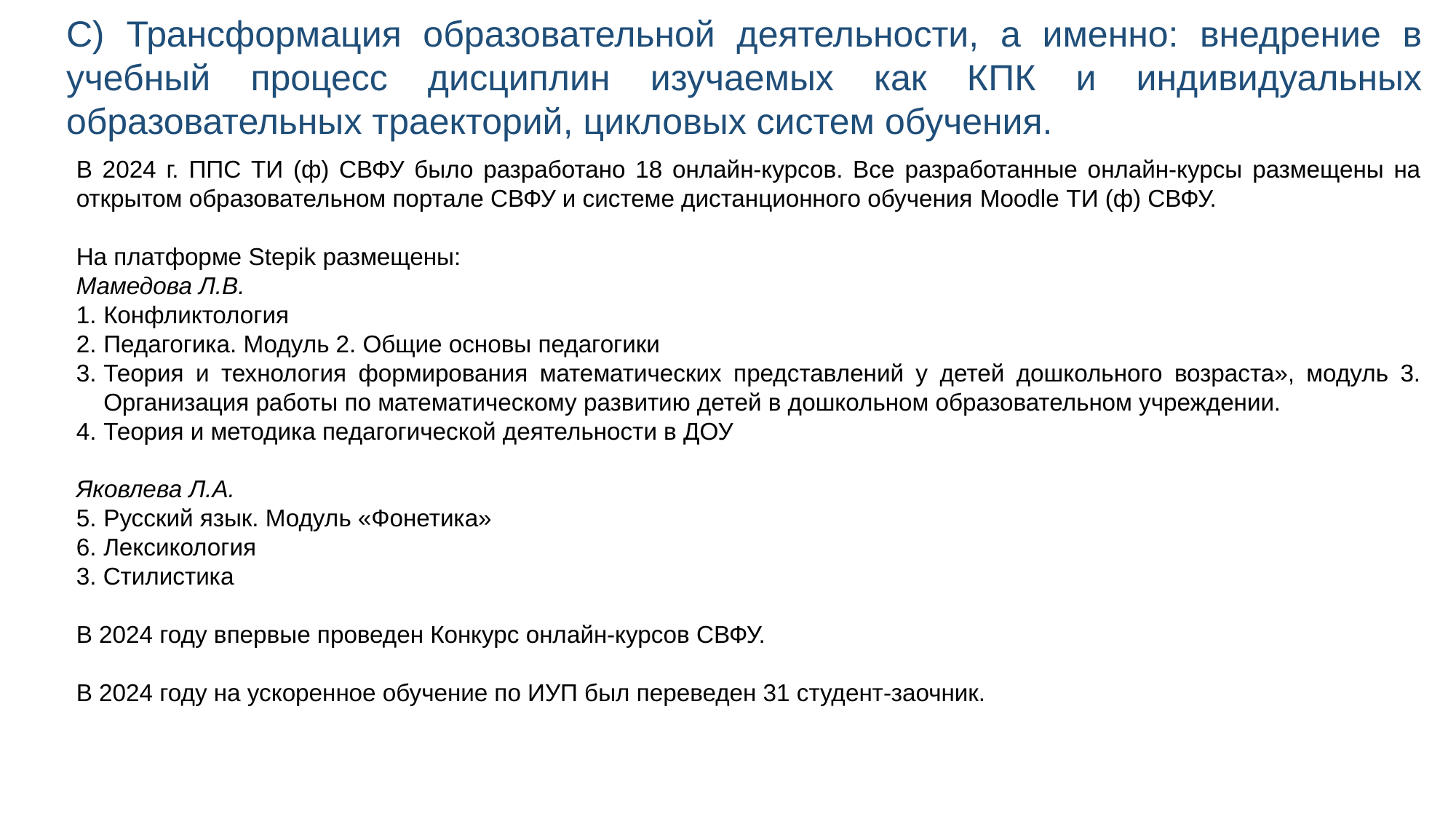

С) Трансформация образовательной деятельности, а именно: внедрение в учебный процесс дисциплин изучаемых как КПК и индивидуальных образовательных траекторий, цикловых систем обучения.
В 2024 г. ППС ТИ (ф) СВФУ было разработано 18 онлайн-курсов. Все разработанные онлайн-курсы размещены на открытом образовательном портале СВФУ и системе дистанционного обучения Moodle ТИ (ф) СВФУ.

На платформе Stepik размещены:
Мамедова Л.В.
Конфликтология
Педагогика. Модуль 2. Общие основы педагогики
Теория и технология формирования математических представлений у детей дошкольного возраста», модуль 3. Организация работы по математическому развитию детей в дошкольном образовательном учреждении.
Теория и методика педагогической деятельности в ДОУ

Яковлева Л.А.
Русский язык. Модуль «Фонетика»
Лексикология
3. Стилистика

В 2024 году впервые проведен Конкурс онлайн-курсов СВФУ.

В 2024 году на ускоренное обучение по ИУП был переведен 31 студент-заочник.